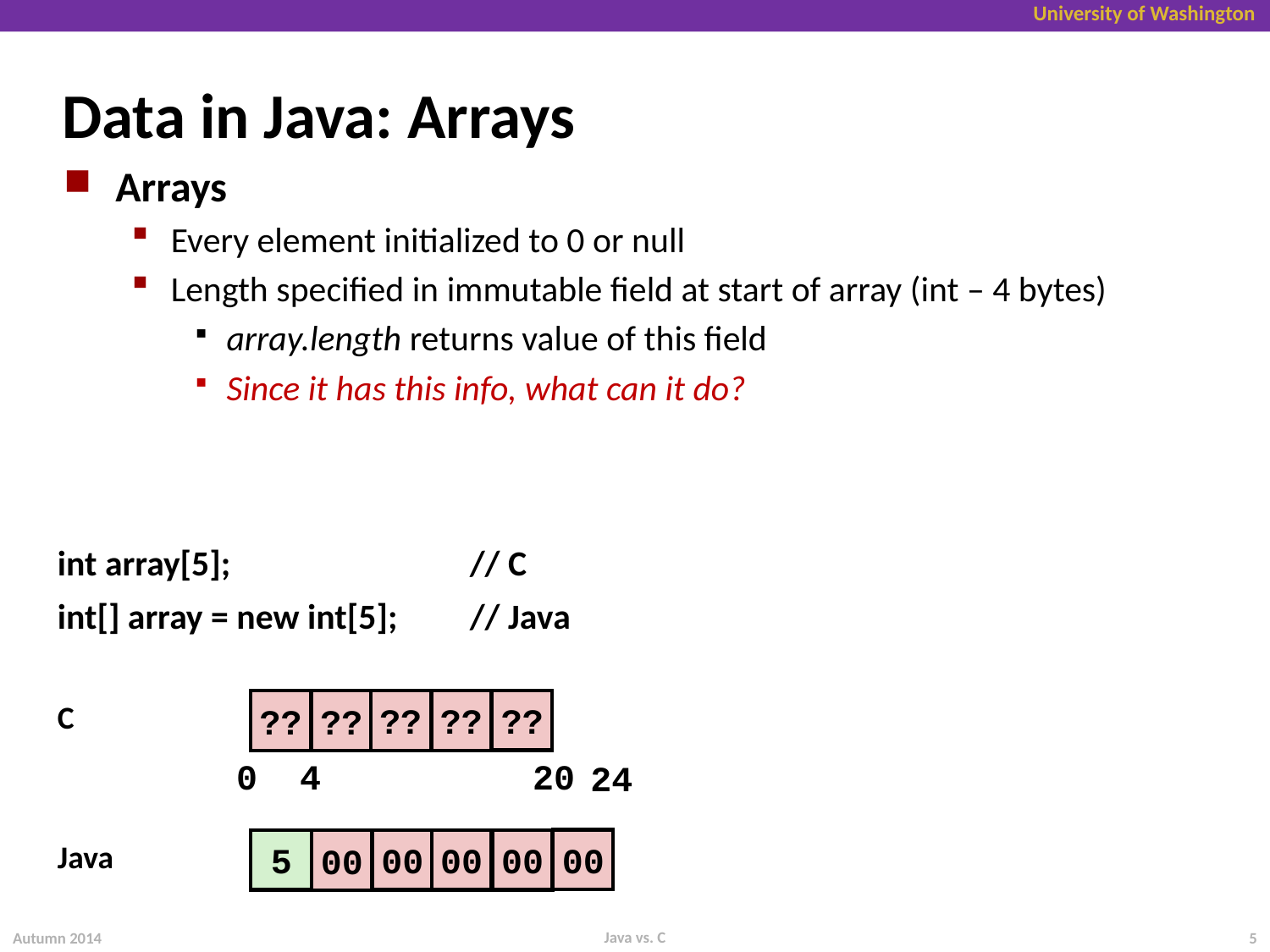

# Data in Java: Arrays
Arrays
Every element initialized to 0 or null
Length specified in immutable field at start of array (int – 4 bytes)
array.length returns value of this field
Since it has this info, what can it do?
int array[5];   		// C
int[] array = new int[5]; 	// Java
??
??
??
??
??
C
0
4
20
24
00
00
00
5
00
00
Java
Java vs. C
Autumn 2014
5